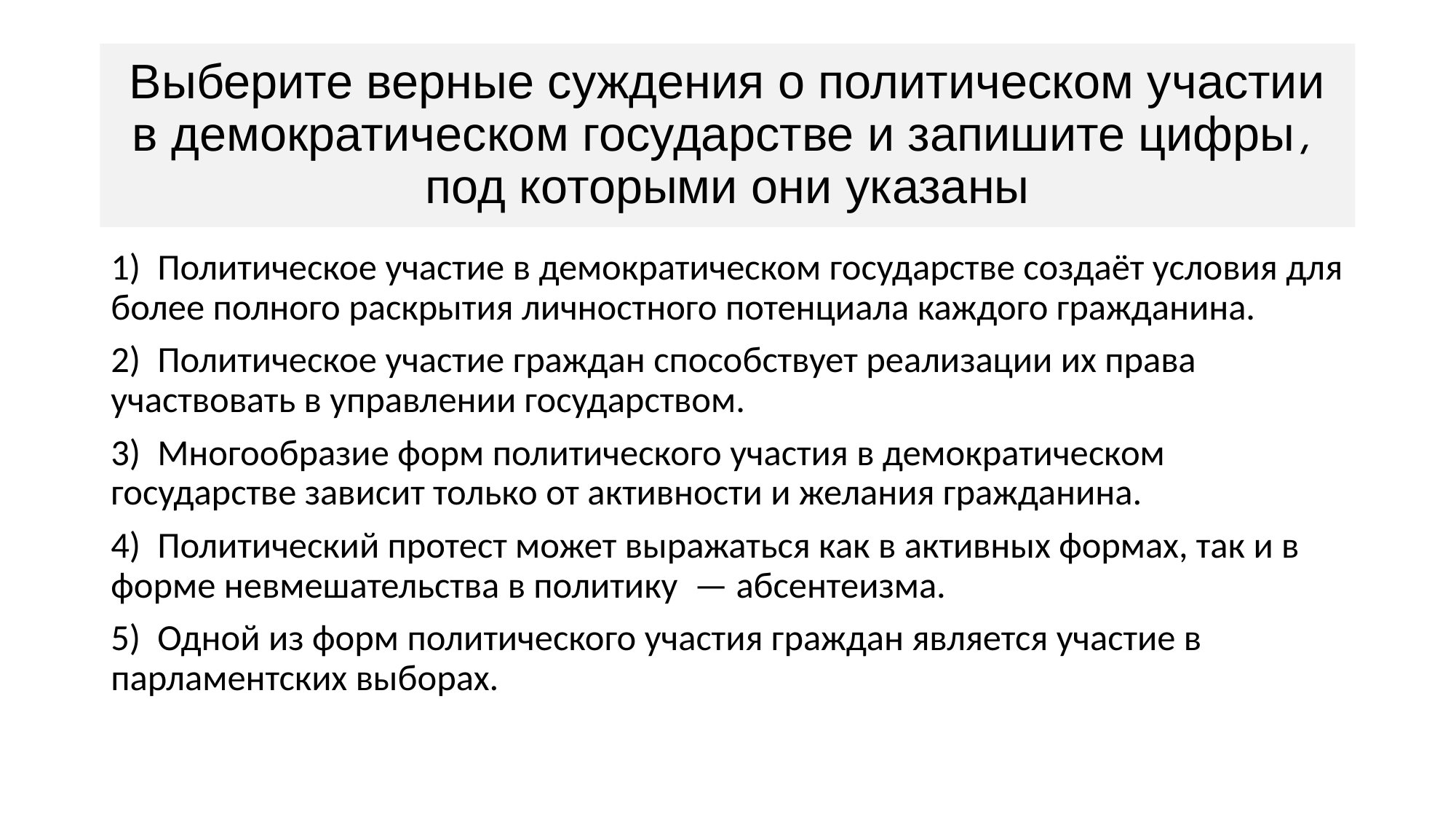

# Выберите верные суждения о политическом участии в демократическом государстве и запишите цифры,  под которыми они указаны
1)  Политическое участие в демократическом государстве создаёт условия для более полного раскрытия личностного потенциала каждого гражданина.
2)  Политическое участие граждан способствует реализации их права участвовать в управлении государством.
3)  Многообразие форм политического участия в демократическом государстве зависит только от активности и желания гражданина.
4)  Политический протест может выражаться как в активных формах, так и в форме невмешательства в политику  — абсентеизма.
5)  Одной из форм политического участия граждан является участие в парламентских выборах.